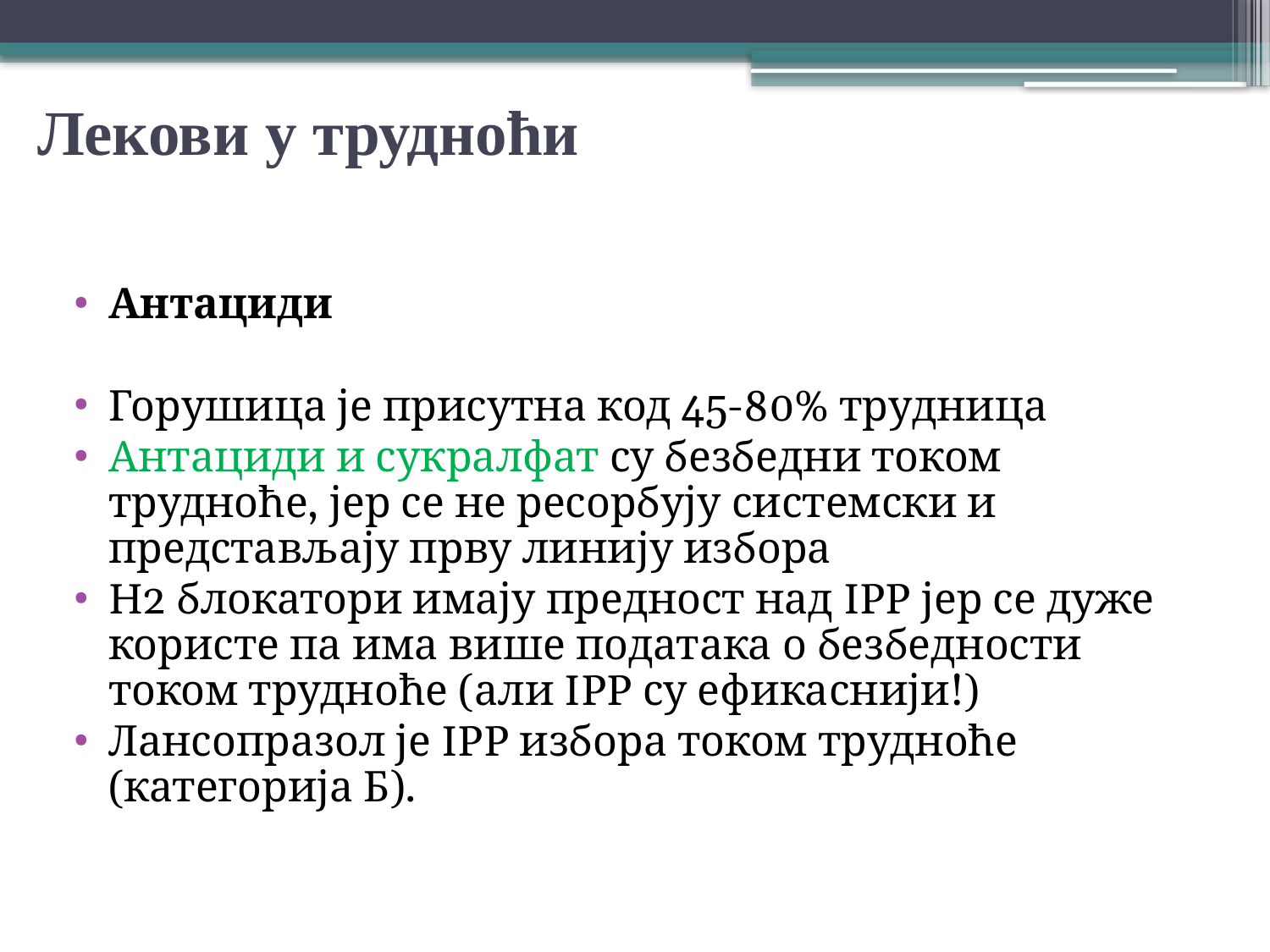

# Лекови у трудноћи
Антациди

Горушица је присутна код 45-80% трудница
Антациди и сукралфат су безбедни током трудноће, јер се не ресорбују системски и представљају прву линију избора
H2 блокатори имају предност над IPP јер се дуже користе па има више података о безбедности током трудноће (али IPP су ефикаснији!)
Лансопразол је IPP избора током трудноће (категорија Б).